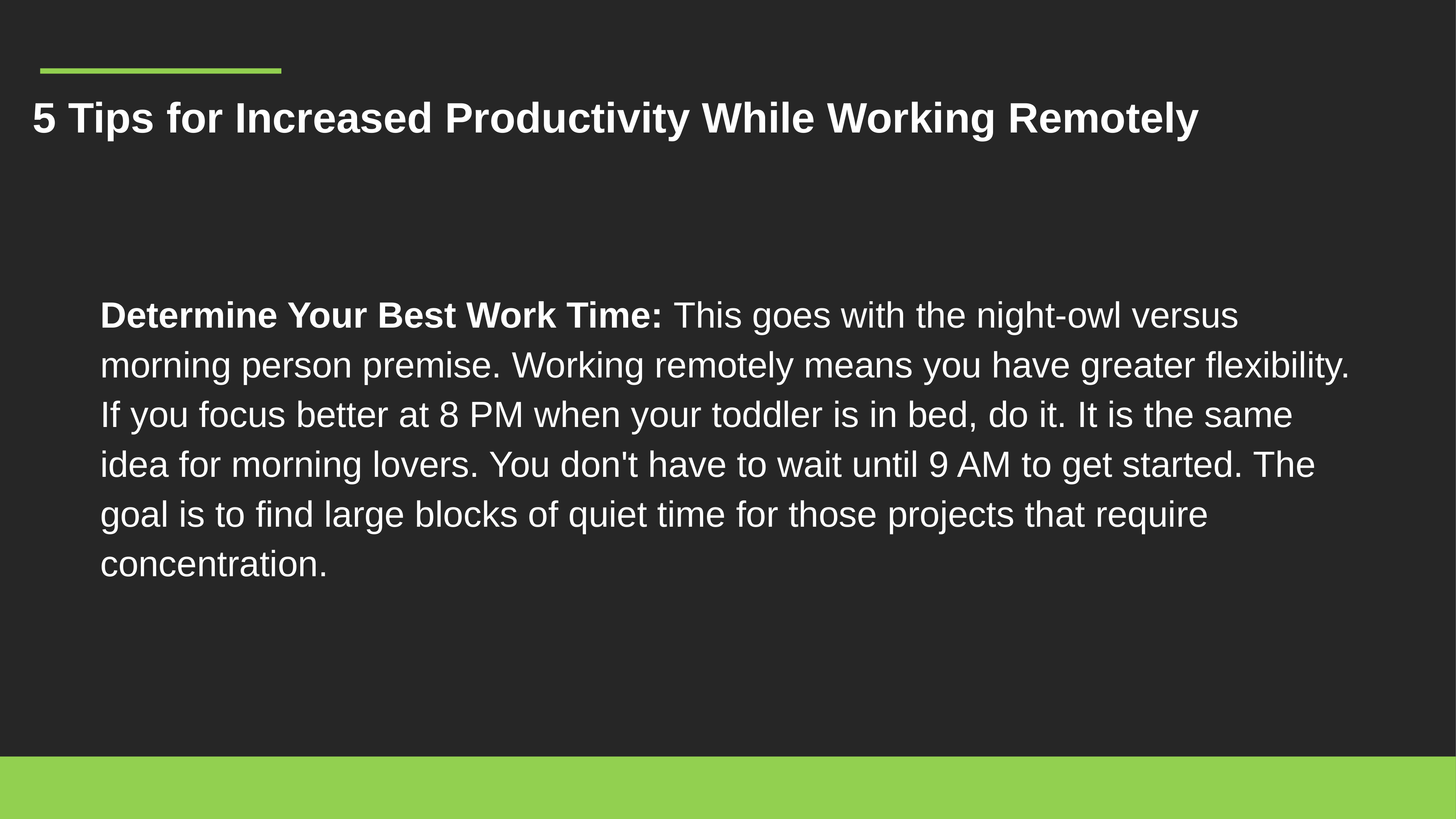

5 Tips for Increased Productivity While Working Remotely
Determine Your Best Work Time: This goes with the night-owl versus morning person premise. Working remotely means you have greater flexibility. If you focus better at 8 PM when your toddler is in bed, do it. It is the same idea for morning lovers. You don't have to wait until 9 AM to get started. The goal is to find large blocks of quiet time for those projects that require concentration.